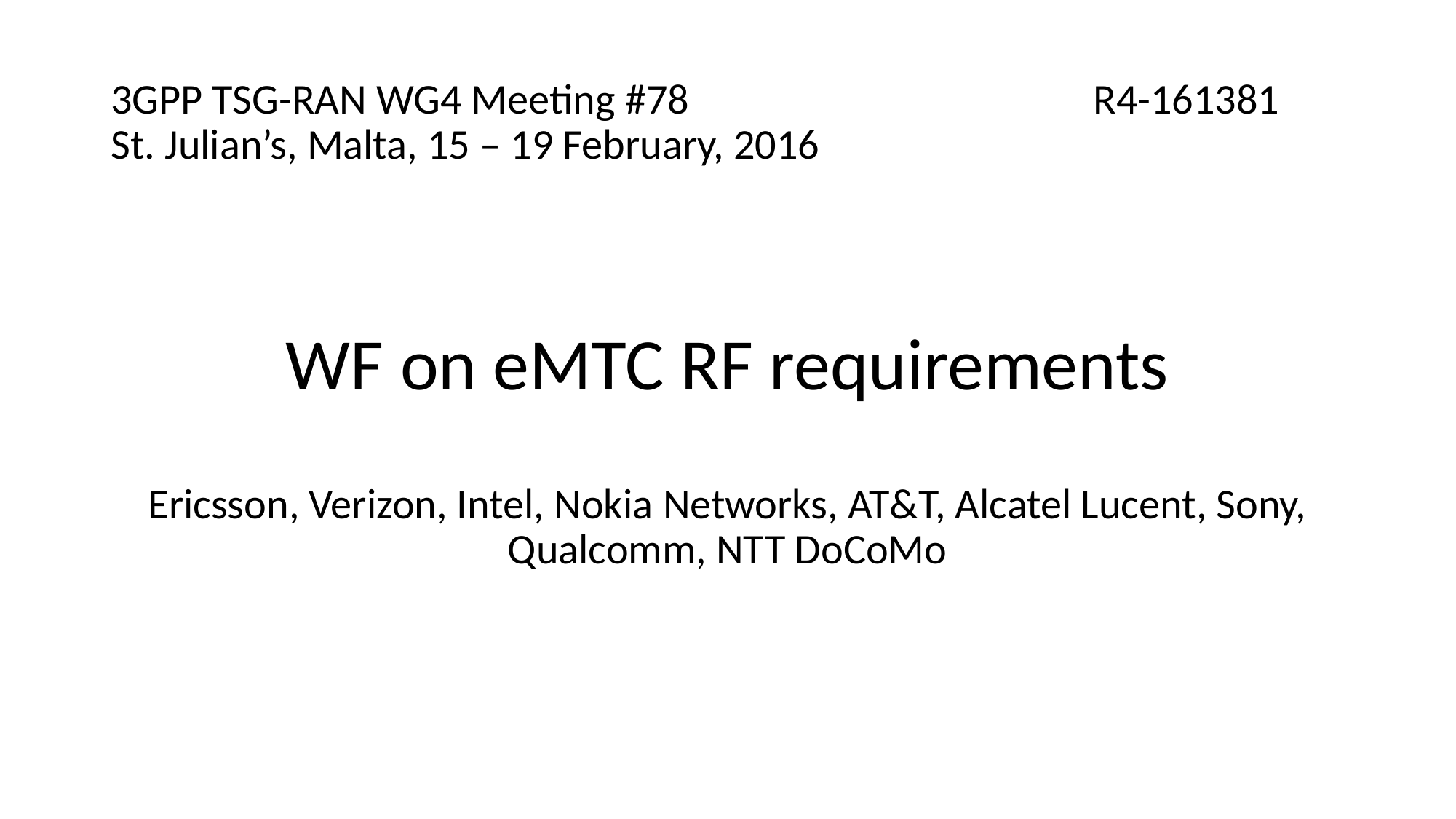

# 3GPP TSG-RAN WG4 Meeting #78				R4-161381 St. Julian’s, Malta, 15 – 19 February, 2016
WF on eMTC RF requirements

Ericsson, Verizon, Intel, Nokia Networks, AT&T, Alcatel Lucent, Sony, Qualcomm, NTT DoCoMo